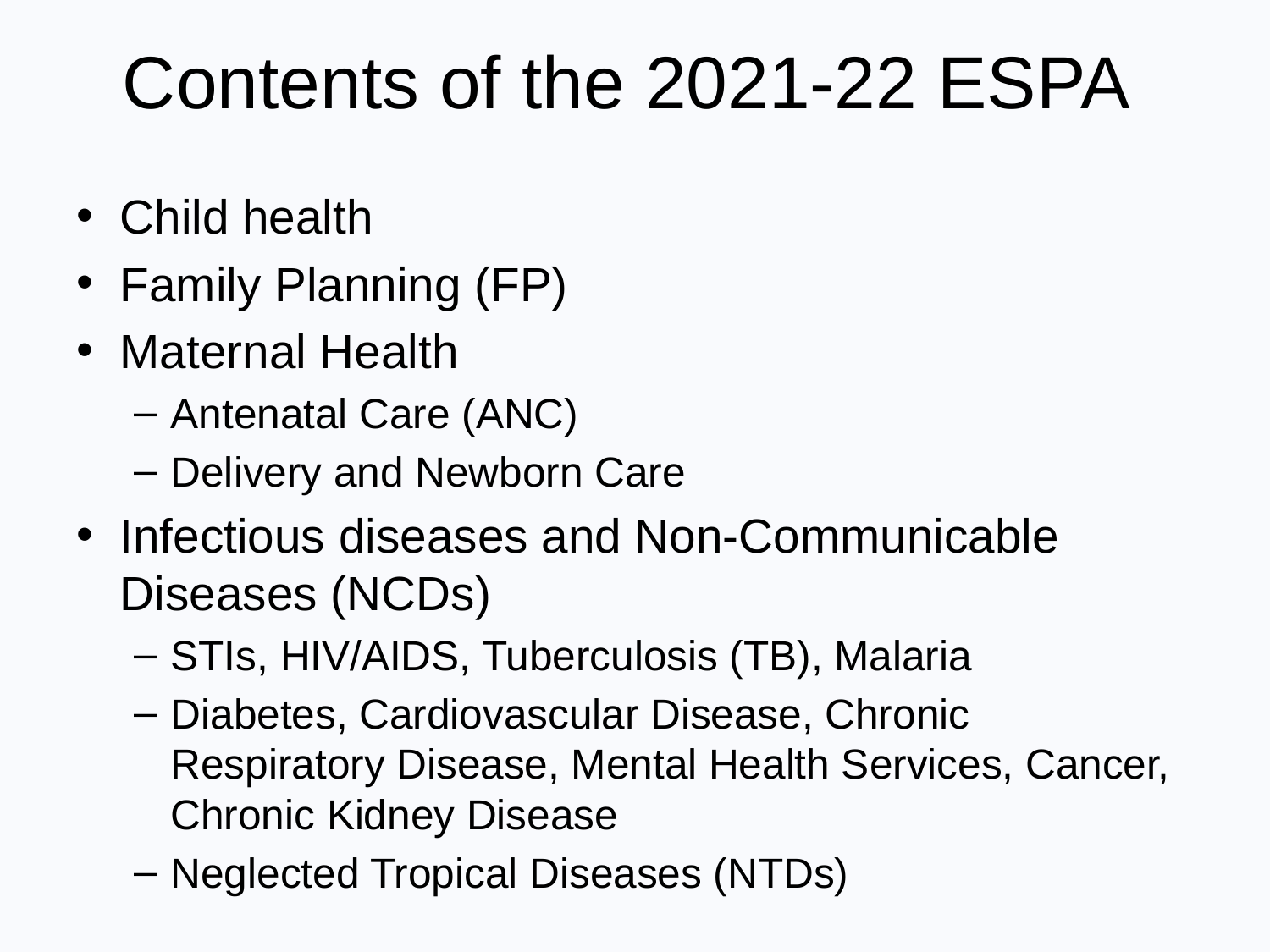

# Contents of the 2021-22 ESPA
Child health
Family Planning (FP)
Maternal Health
Antenatal Care (ANC)
Delivery and Newborn Care
Infectious diseases and Non-Communicable Diseases (NCDs)
STIs, HIV/AIDS, Tuberculosis (TB), Malaria
Diabetes, Cardiovascular Disease, Chronic Respiratory Disease, Mental Health Services, Cancer, Chronic Kidney Disease
Neglected Tropical Diseases (NTDs)